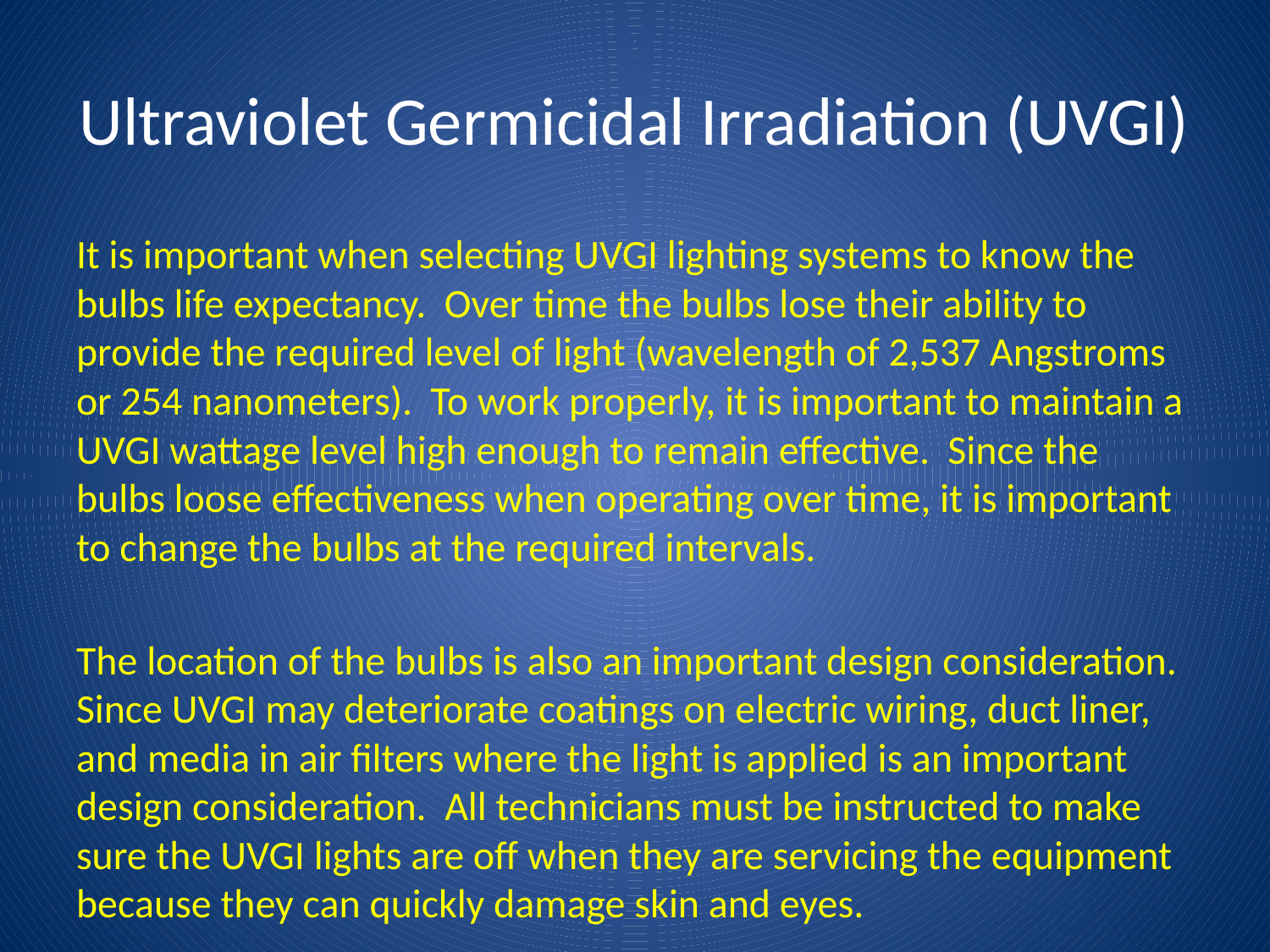

# Ultraviolet Germicidal Irradiation (UVGI)
It is important when selecting UVGI lighting systems to know the bulbs life expectancy.  Over time the bulbs lose their ability to provide the required level of light (wavelength of 2,537 Angstroms or 254 nanometers).  To work properly, it is important to maintain a UVGI wattage level high enough to remain effective.  Since the bulbs loose effectiveness when operating over time, it is important to change the bulbs at the required intervals.

The location of the bulbs is also an important design consideration.  Since UVGI may deteriorate coatings on electric wiring, duct liner, and media in air filters where the light is applied is an important design consideration.  All technicians must be instructed to make sure the UVGI lights are off when they are servicing the equipment because they can quickly damage skin and eyes.